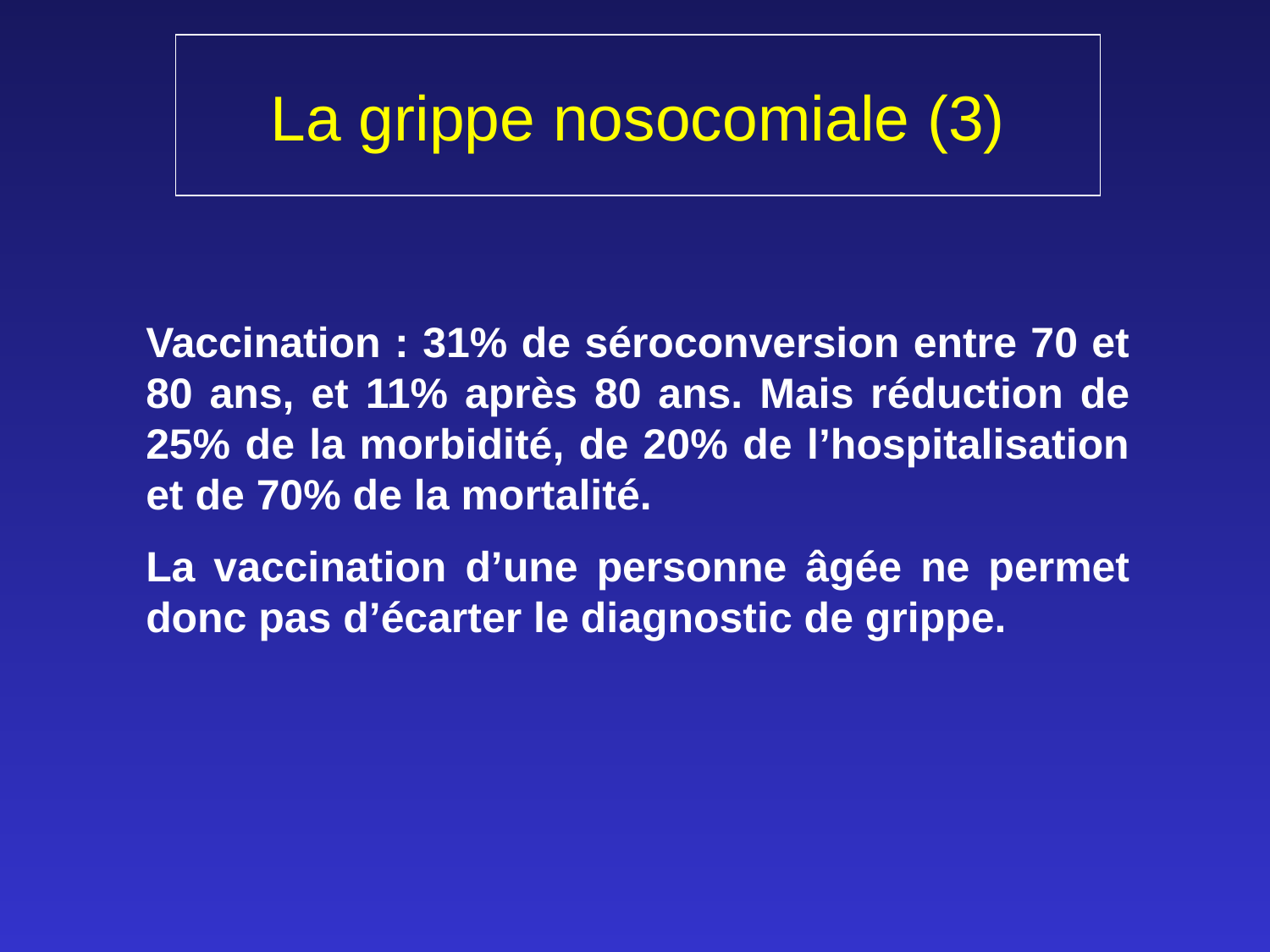

# La grippe nosocomiale (3)
Vaccination : 31% de séroconversion entre 70 et 80 ans, et 11% après 80 ans. Mais réduction de 25% de la morbidité, de 20% de l’hospitalisation et de 70% de la mortalité.
La vaccination d’une personne âgée ne permet donc pas d’écarter le diagnostic de grippe.